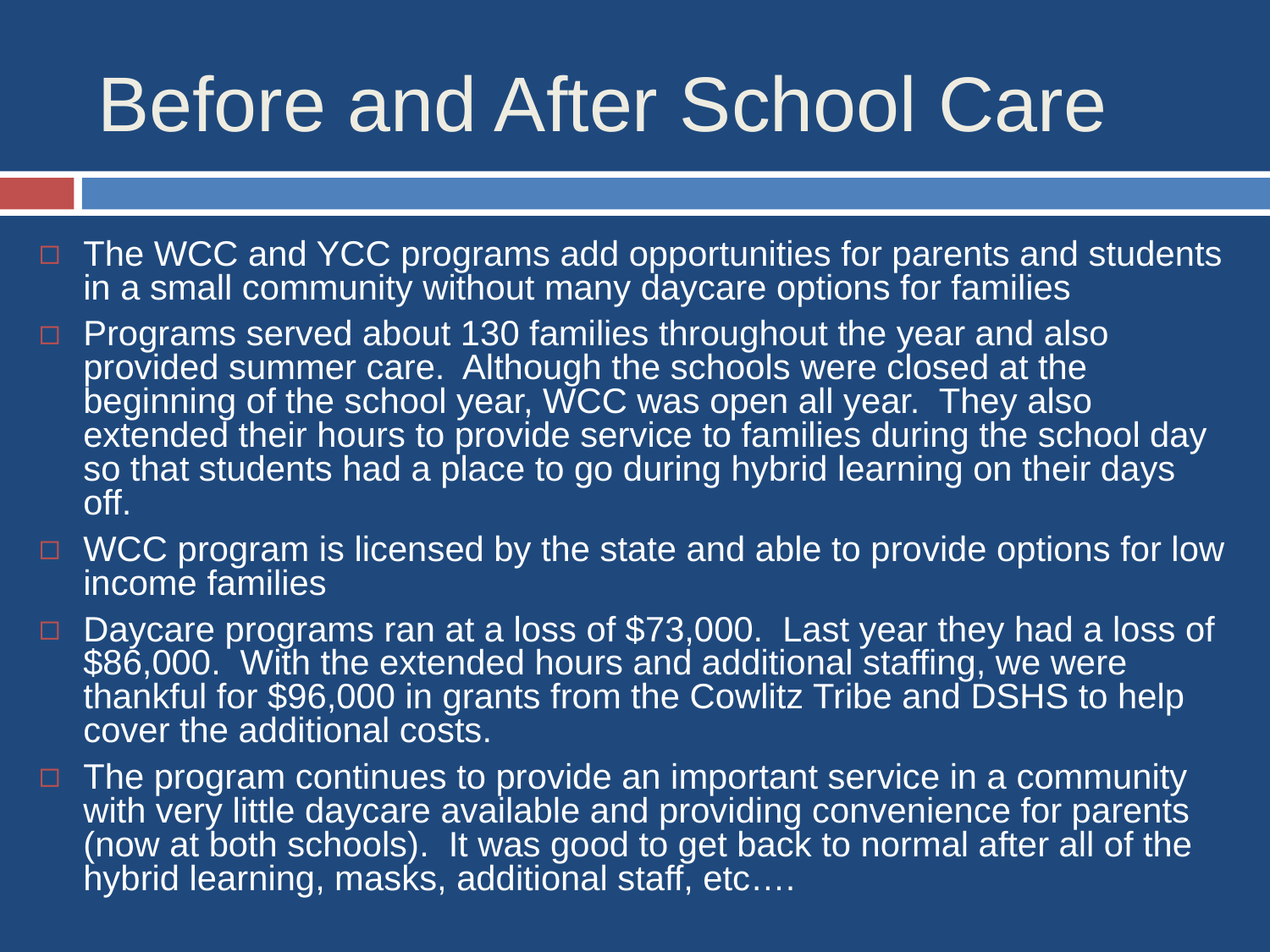

# Before and After School Care
The WCC and YCC programs add opportunities for parents and students in a small community without many daycare options for families
Programs served about 130 families throughout the year and also provided summer care.  Although the schools were closed at the beginning of the school year, WCC was open all year.  They also extended their hours to provide service to families during the school day so that students had a place to go during hybrid learning on their days off.
WCC program is licensed by the state and able to provide options for low income families
Daycare programs ran at a loss of $73,000.  Last year they had a loss of $86,000.  With the extended hours and additional staffing, we were thankful for $96,000 in grants from the Cowlitz Tribe and DSHS to help cover the additional costs.
The program continues to provide an important service in a community with very little daycare available and providing convenience for parents (now at both schools).  It was good to get back to normal after all of the hybrid learning, masks, additional staff, etc….